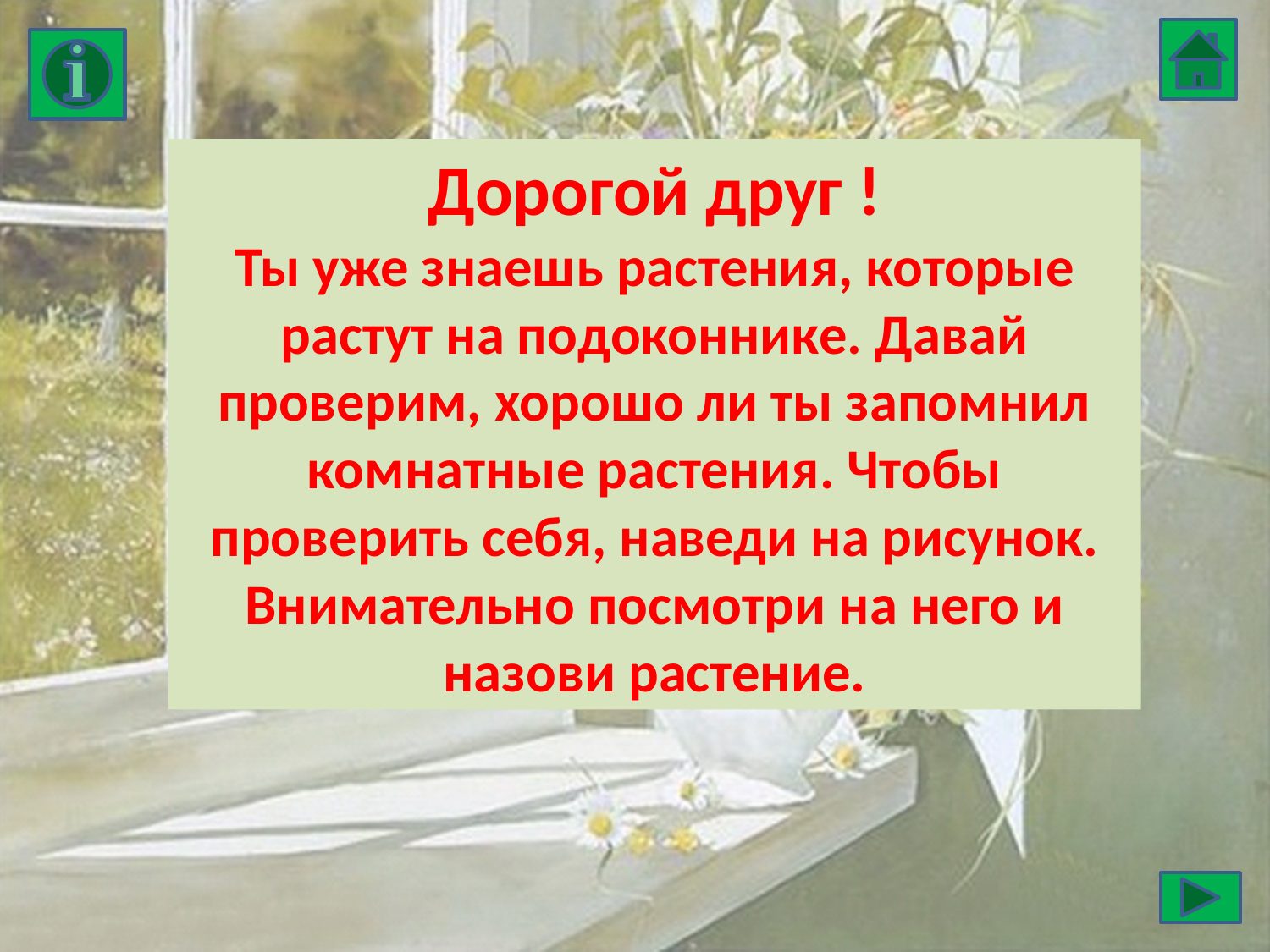

Дорогой друг !
Ты уже знаешь растения, которые растут на подоконнике. Давай проверим, хорошо ли ты запомнил комнатные растения. Чтобы проверить себя, наведи на рисунок.
Внимательно посмотри на него и назови растение.